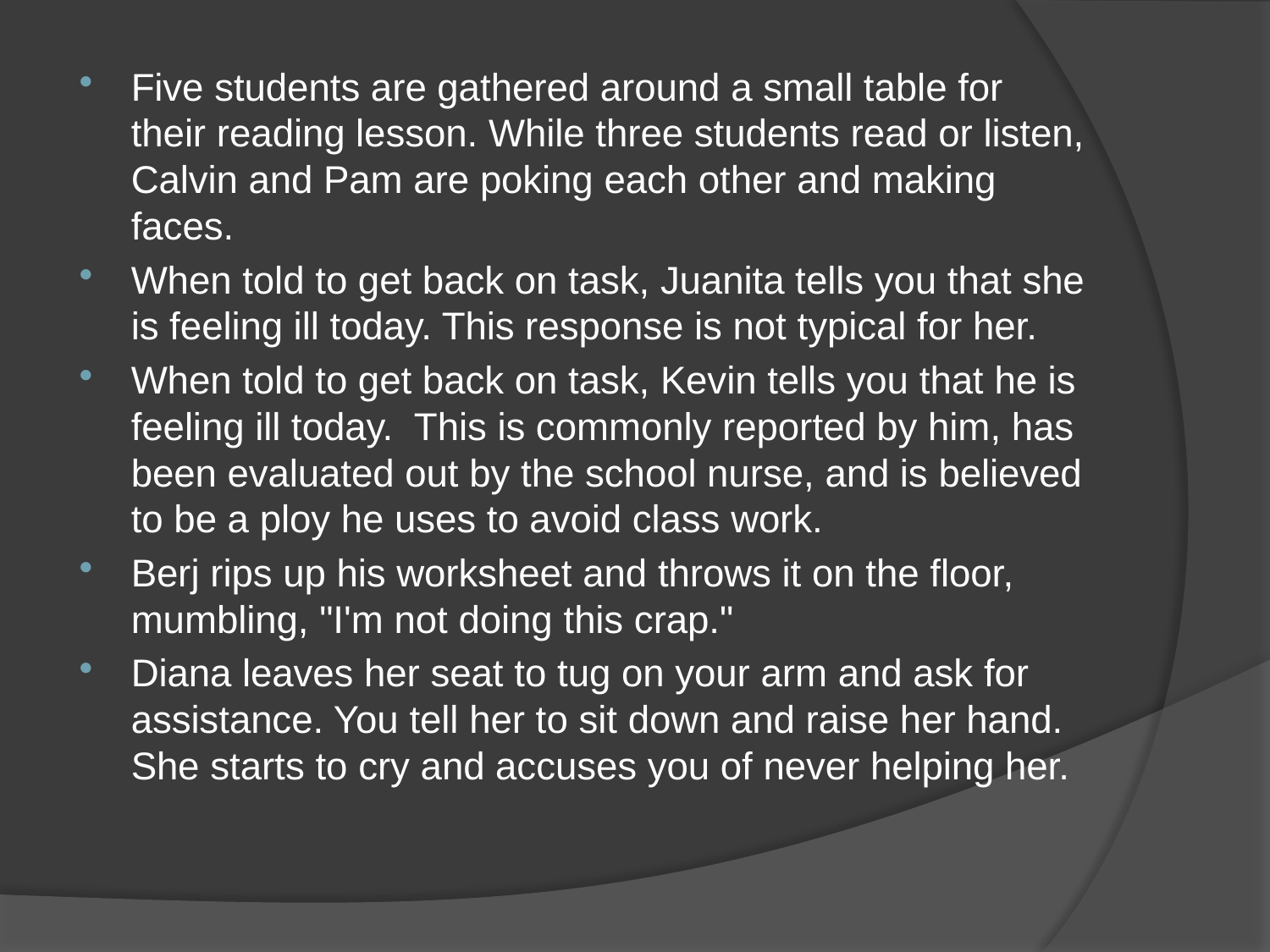

Five students are gathered around a small table for their reading lesson. While three students read or listen, Calvin and Pam are poking each other and making faces.
When told to get back on task, Juanita tells you that she is feeling ill today. This response is not typical for her.
When told to get back on task, Kevin tells you that he is feeling ill today.  This is commonly reported by him, has been evaluated out by the school nurse, and is believed to be a ploy he uses to avoid class work.
Berj rips up his worksheet and throws it on the floor, mumbling, "I'm not doing this crap."
Diana leaves her seat to tug on your arm and ask for assistance. You tell her to sit down and raise her hand.  She starts to cry and accuses you of never helping her.